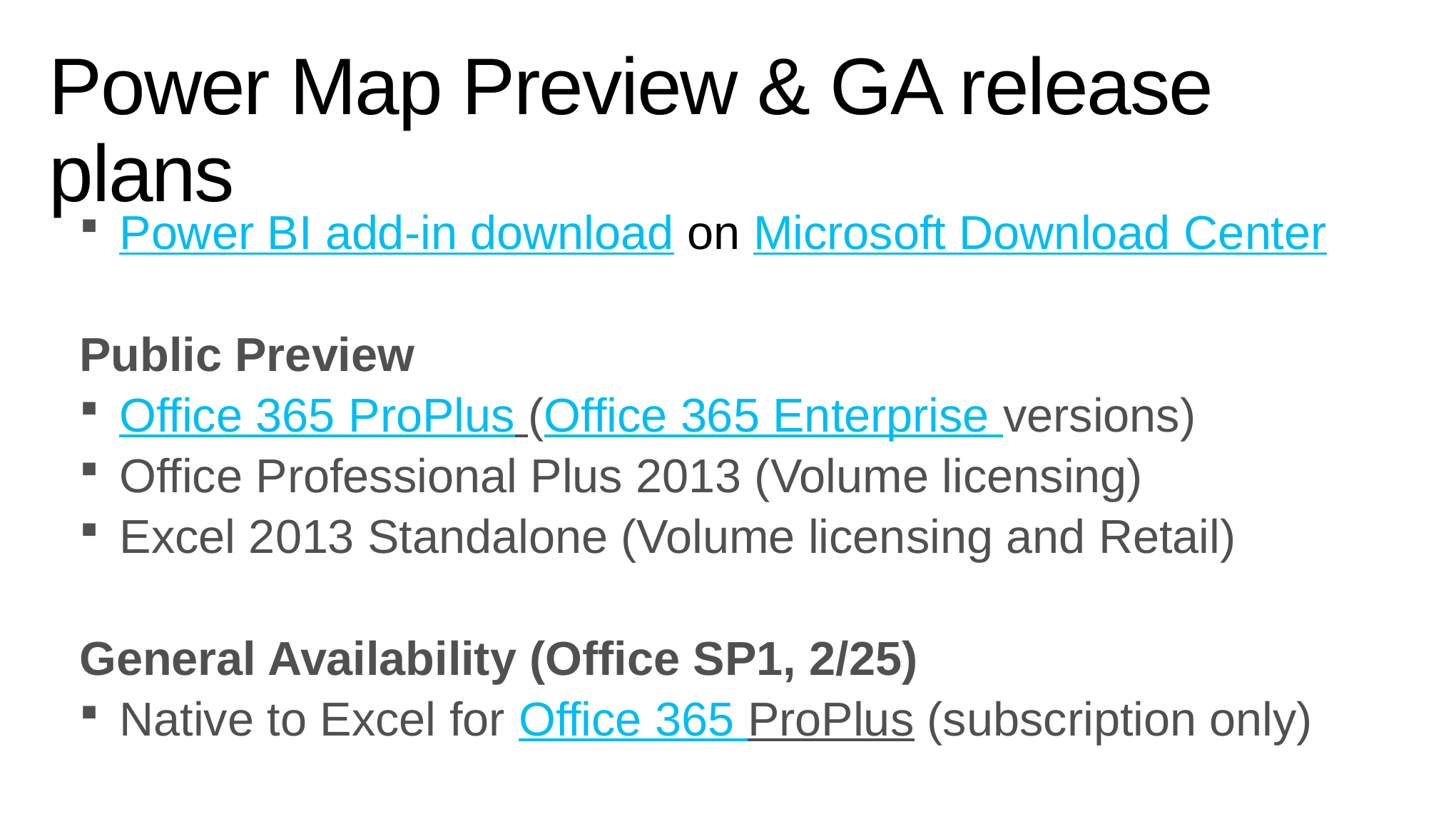

# Power Map Preview & GA release plans
Power BI add-in download on Microsoft Download Center

Public Preview
Office 365 ProPlus (Office 365 Enterprise versions)
Office Professional Plus 2013 (Volume licensing)
Excel 2013 Standalone (Volume licensing and Retail)

General Availability (Office SP1, 2/25)
Native to Excel for Office 365 ProPlus (subscription only)